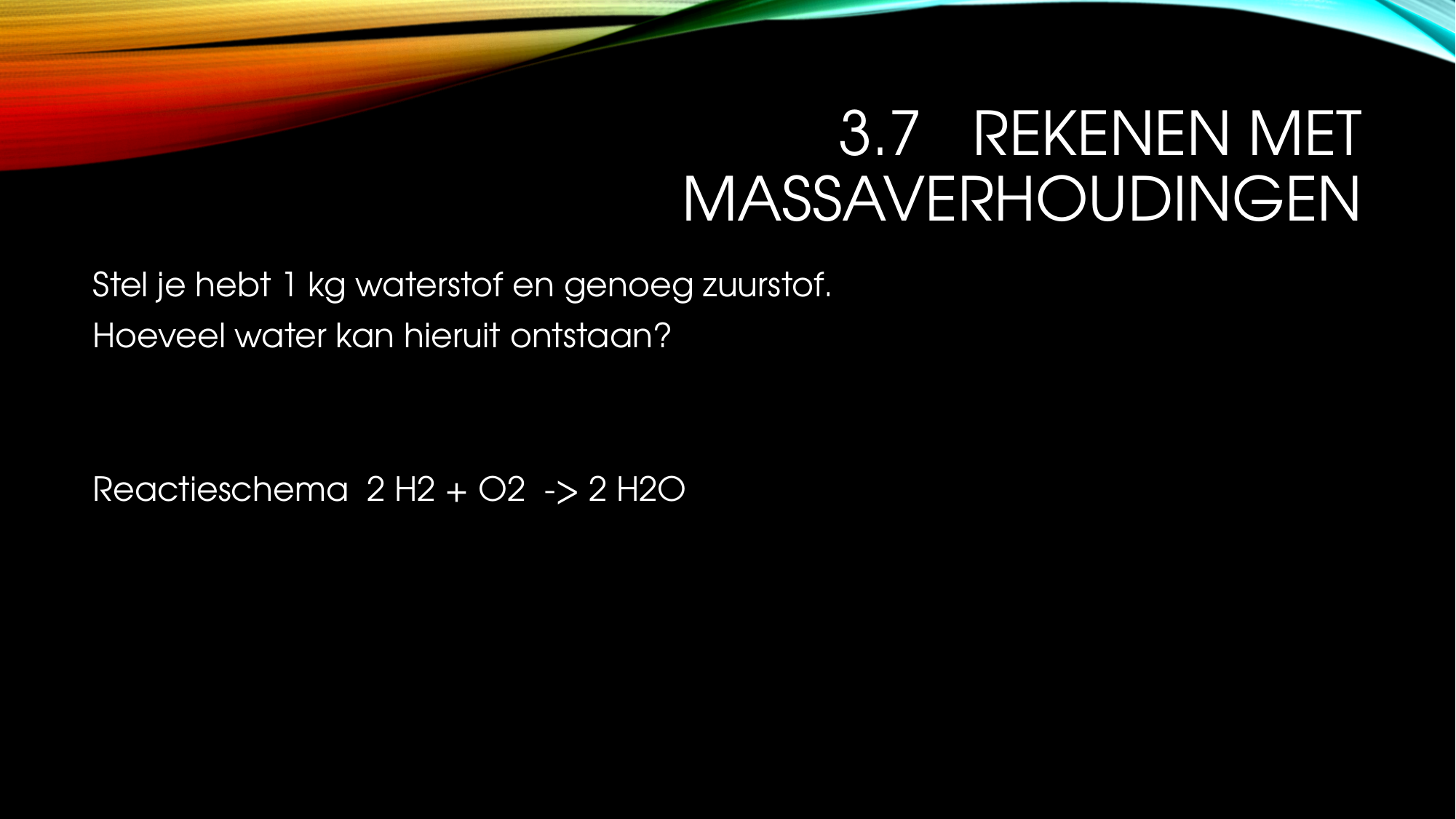

# 3.7   Rekenen met massaverhoudingen
Stel je hebt 1 kg waterstof en genoeg zuurstof.
Hoeveel water kan hieruit ontstaan?

Reactieschema  2 H2 + O2  -> 2 H2O